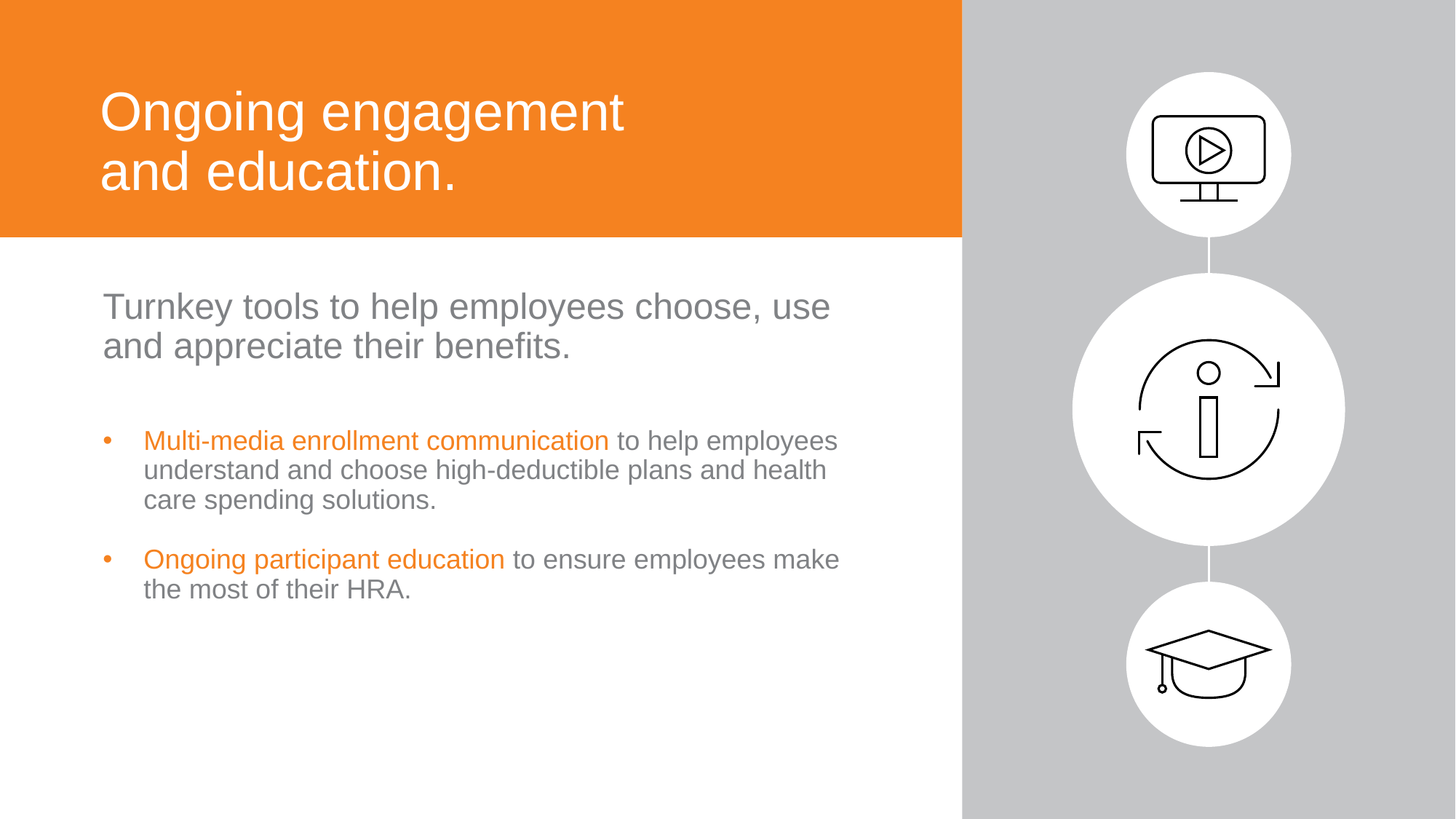

# Ongoing engagement and education.

Turnkey tools to help employees choose, use and appreciate their benefits.
Multi-media enrollment communication to help employees understand and choose high-deductible plans and health care spending solutions.
Ongoing participant education to ensure employees make the most of their HRA.